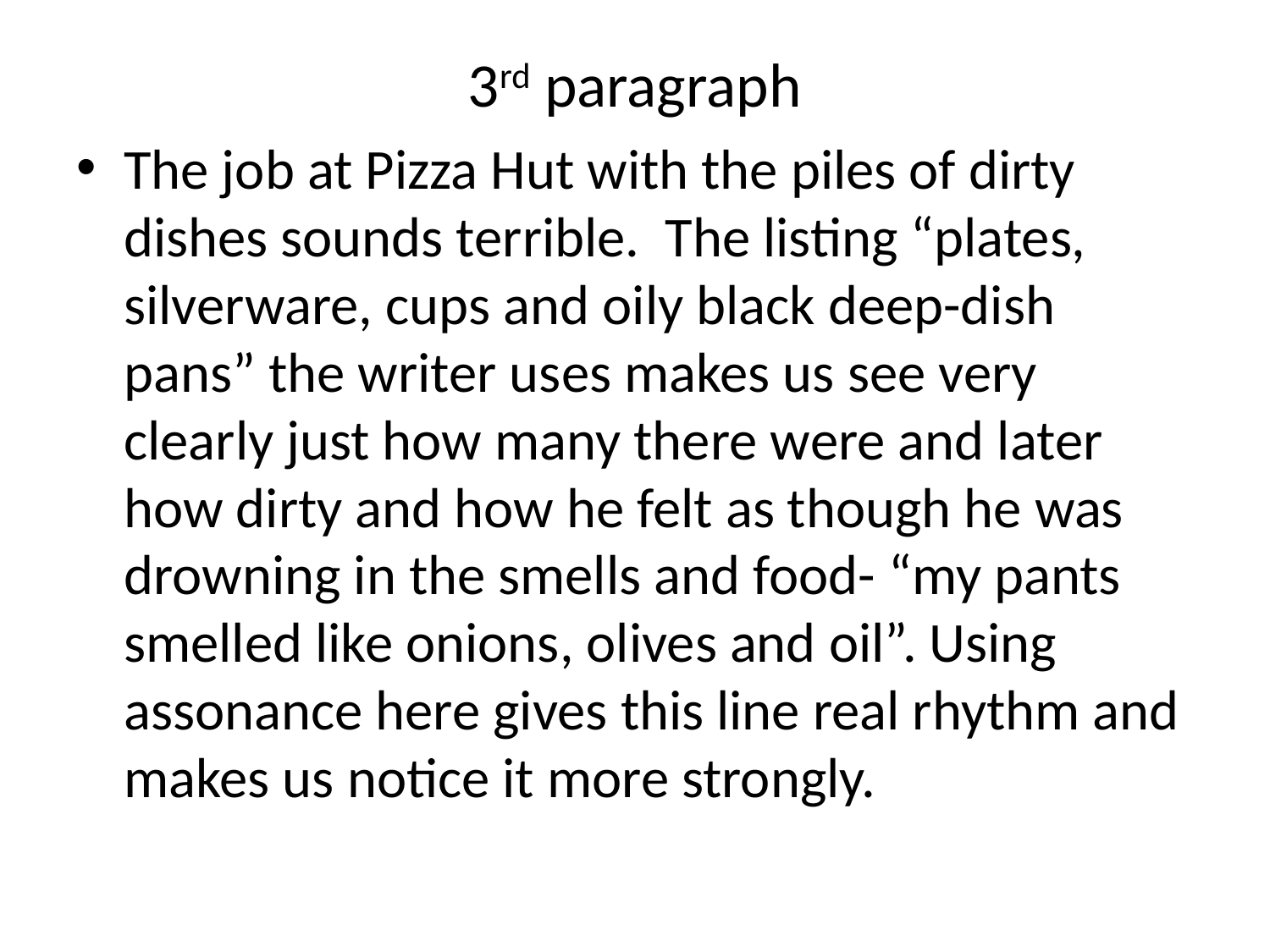

# 3rd paragraph
The job at Pizza Hut with the piles of dirty dishes sounds terrible.  The listing “plates, silverware, cups and oily black deep-dish pans” the writer uses makes us see very clearly just how many there were and later how dirty and how he felt as though he was drowning in the smells and food- “my pants smelled like onions, olives and oil”. Using assonance here gives this line real rhythm and makes us notice it more strongly.